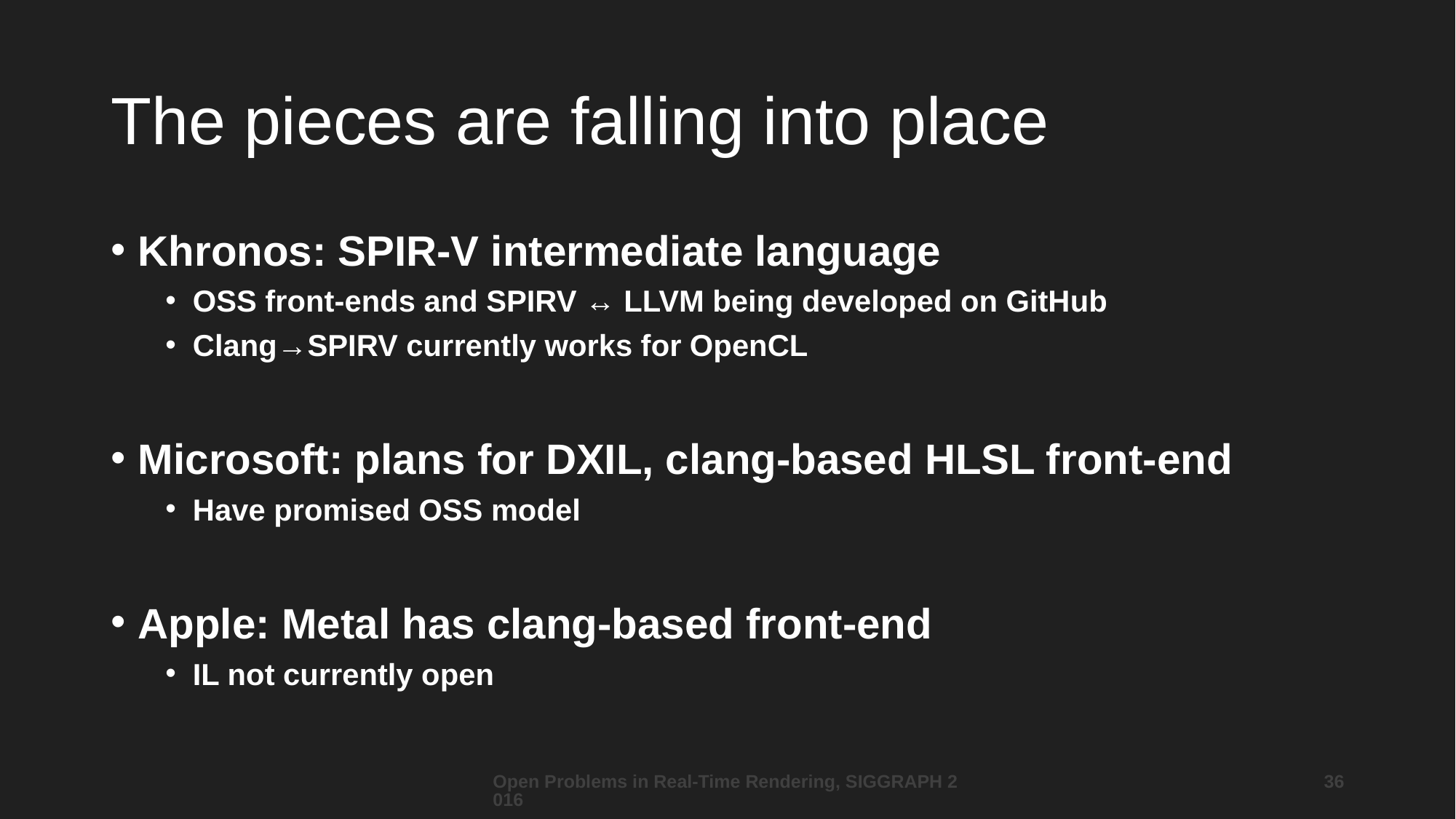

# The pieces are falling into place
Khronos: SPIR-V intermediate language
OSS front-ends and SPIRV ↔ LLVM being developed on GitHub
Clang→SPIRV currently works for OpenCL

Microsoft: plans for DXIL, clang-based HLSL front-end
Have promised OSS model

Apple: Metal has clang-based front-end
IL not currently open
Open Problems in Real-Time Rendering, SIGGRAPH 2016
36